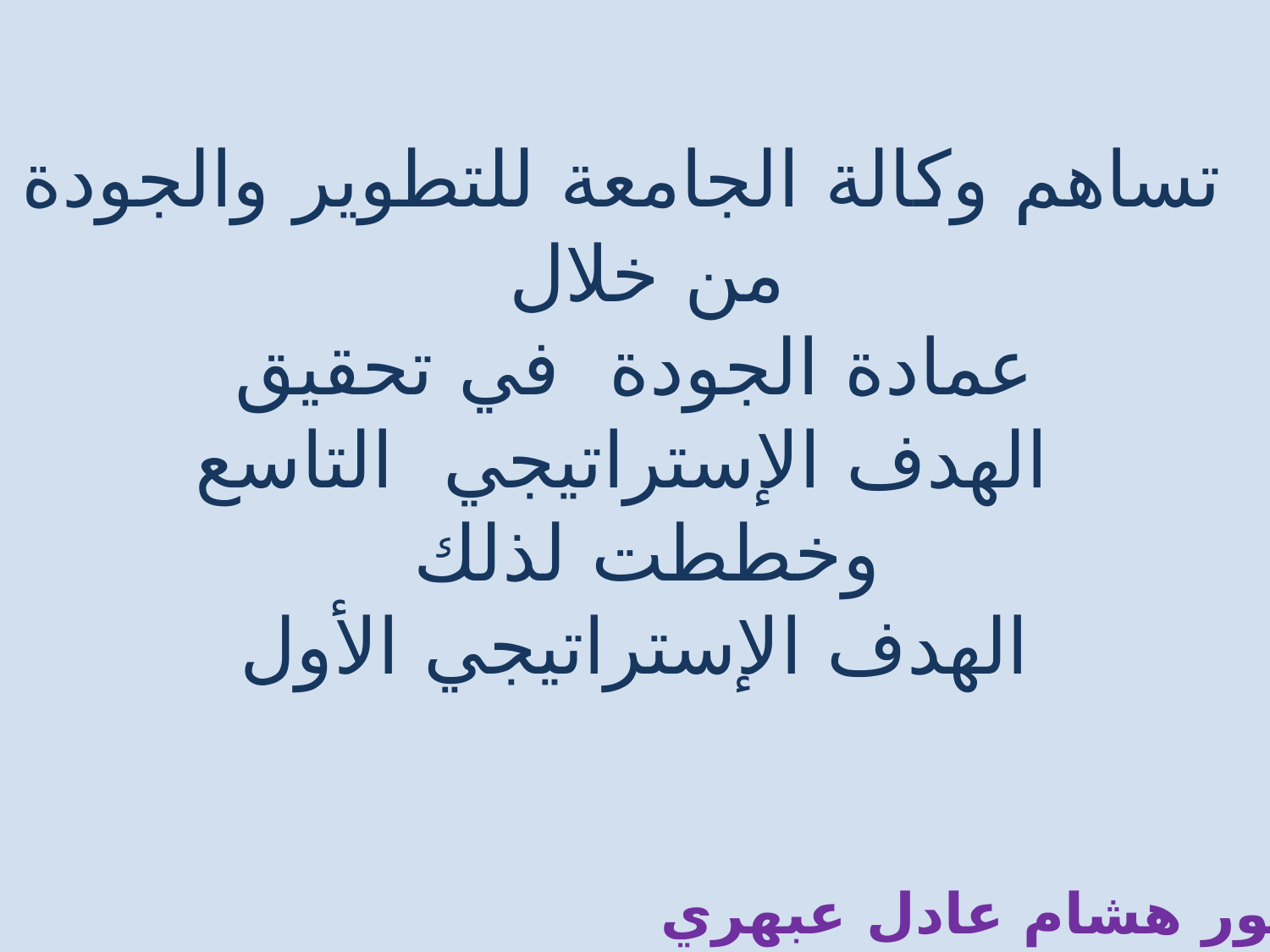

تساهم وكالة الجامعة للتطوير والجودة
من خلال
عمادة الجودة  في تحقيق
 الهدف الإستراتيجي  التاسع
وخططت لذلك
الهدف الإستراتيجي الأول

الدكتور هشام عادل عبهري